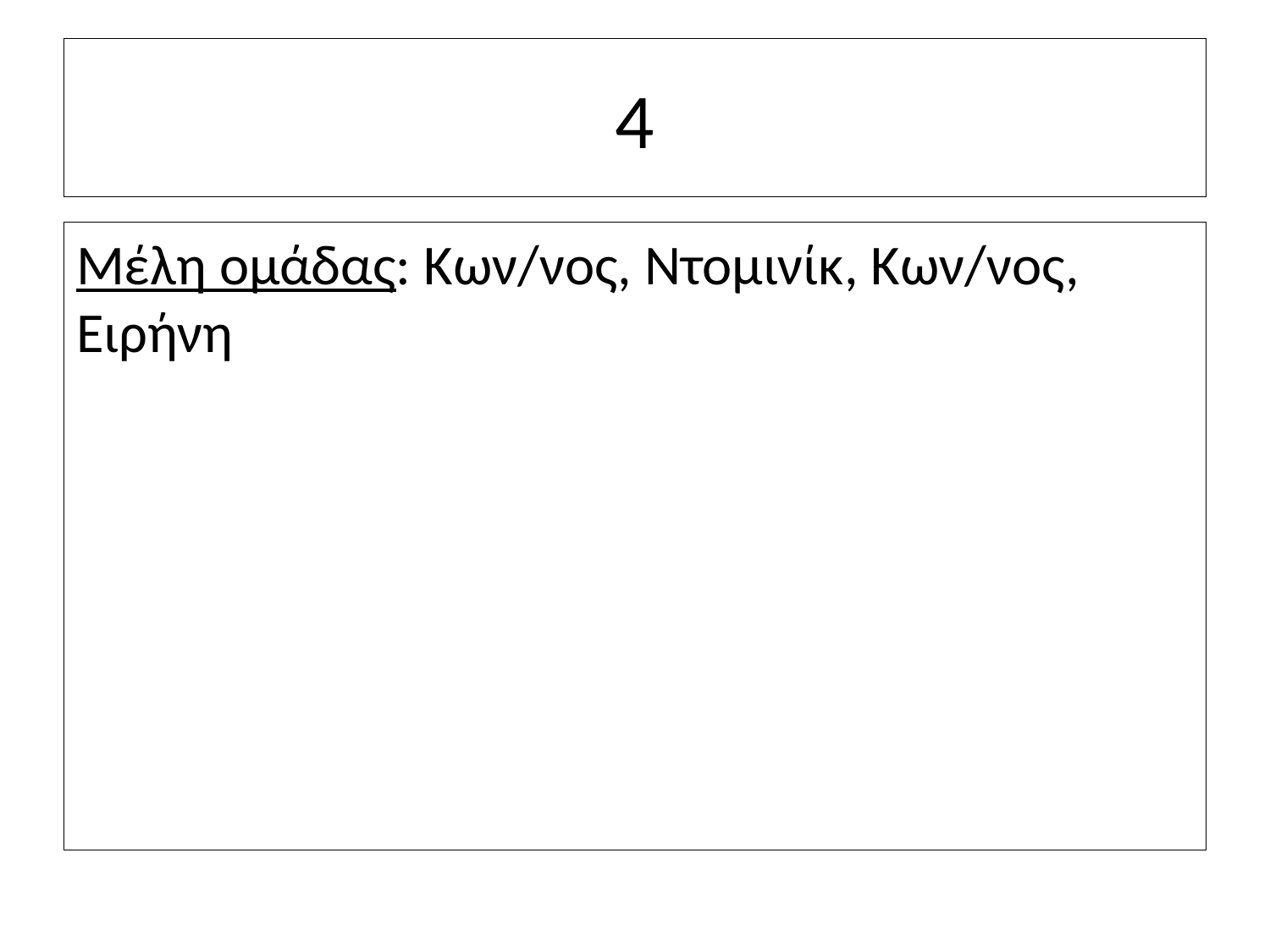

# 4
Μέλη ομάδας: Κων/νος, Ντομινίκ, Κων/νος, Ειρήνη